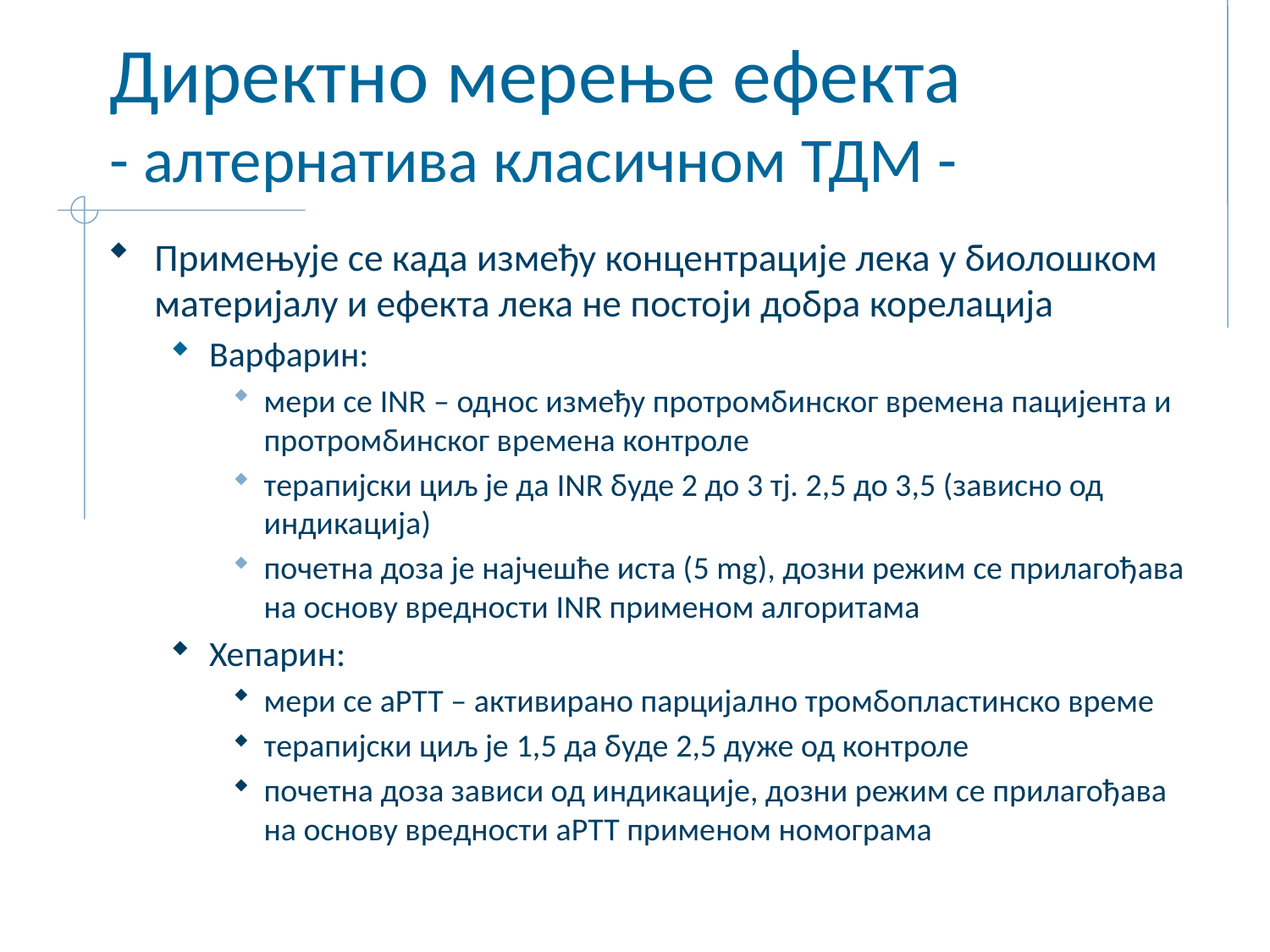

# Директно мерење ефекта - алтернатива класичном ТДМ -
Примењује се када између концентрације лека у биолошком материјалу и ефекта лека не постоји добра корелација
Варфарин:
мери се INR – однос између протромбинског времена пацијента и протромбинског времена контроле
терапијски циљ је да INR буде 2 до 3 тј. 2,5 до 3,5 (зависно од индикација)
почетна доза је најчешће иста (5 mg), дозни режим се прилагођава на основу вредности INR применом алгоритама
Хепарин:
мери се aPTT – активирано парцијално тромбопластинско време
терапијски циљ је 1,5 да буде 2,5 дуже од контроле
почетна доза зависи од индикације, дозни режим се прилагођава на основу вредности aPTT применом номограма